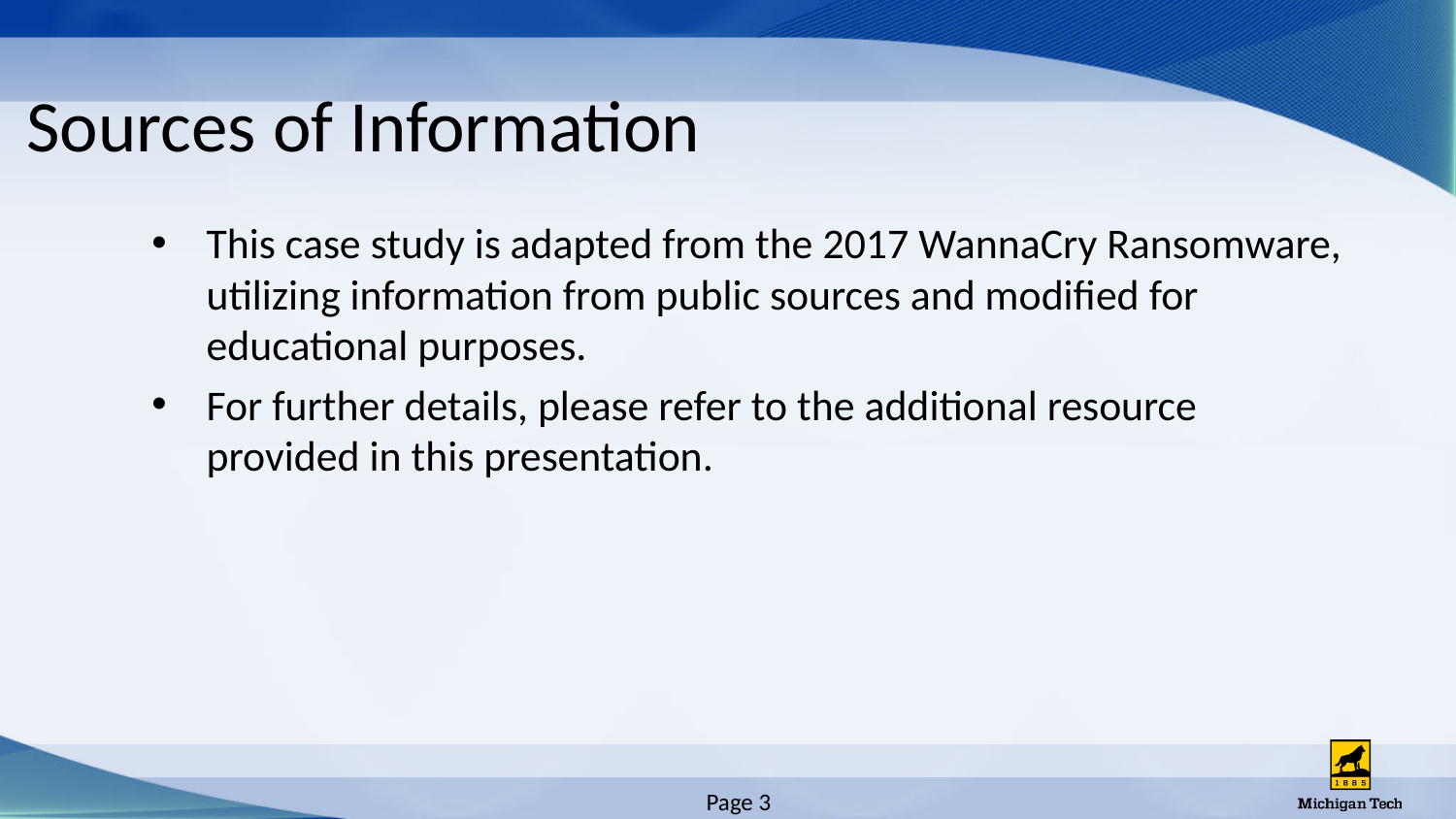

# Sources of Information
This case study is adapted from the 2017 WannaCry Ransomware, utilizing information from public sources and modified for educational purposes.
For further details, please refer to the additional resource provided in this presentation.